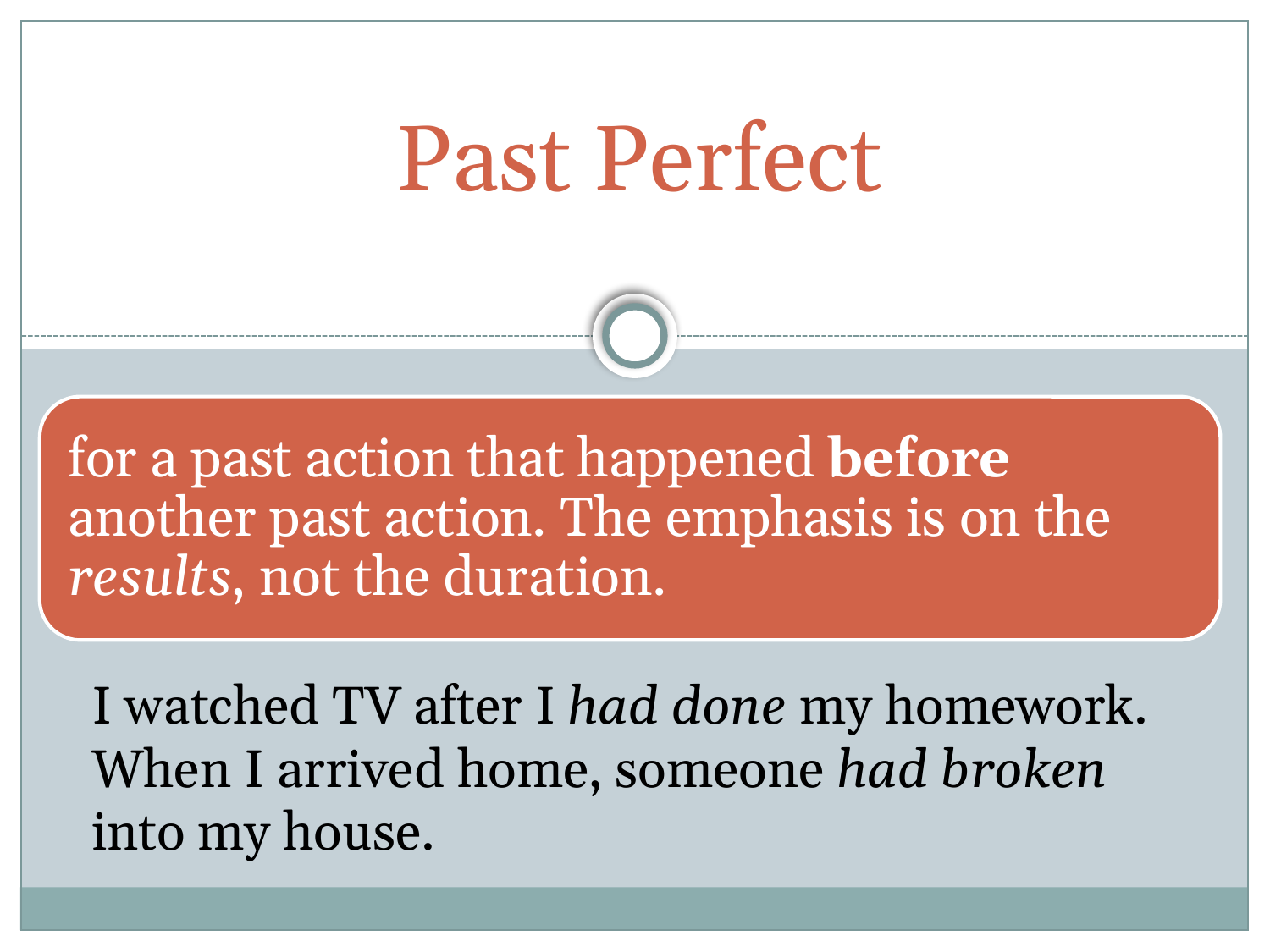

# Past Perfect
for a past action that happened before another past action. The emphasis is on the results, not the duration.
I watched TV after I had done my homework.
When I arrived home, someone had broken into my house.